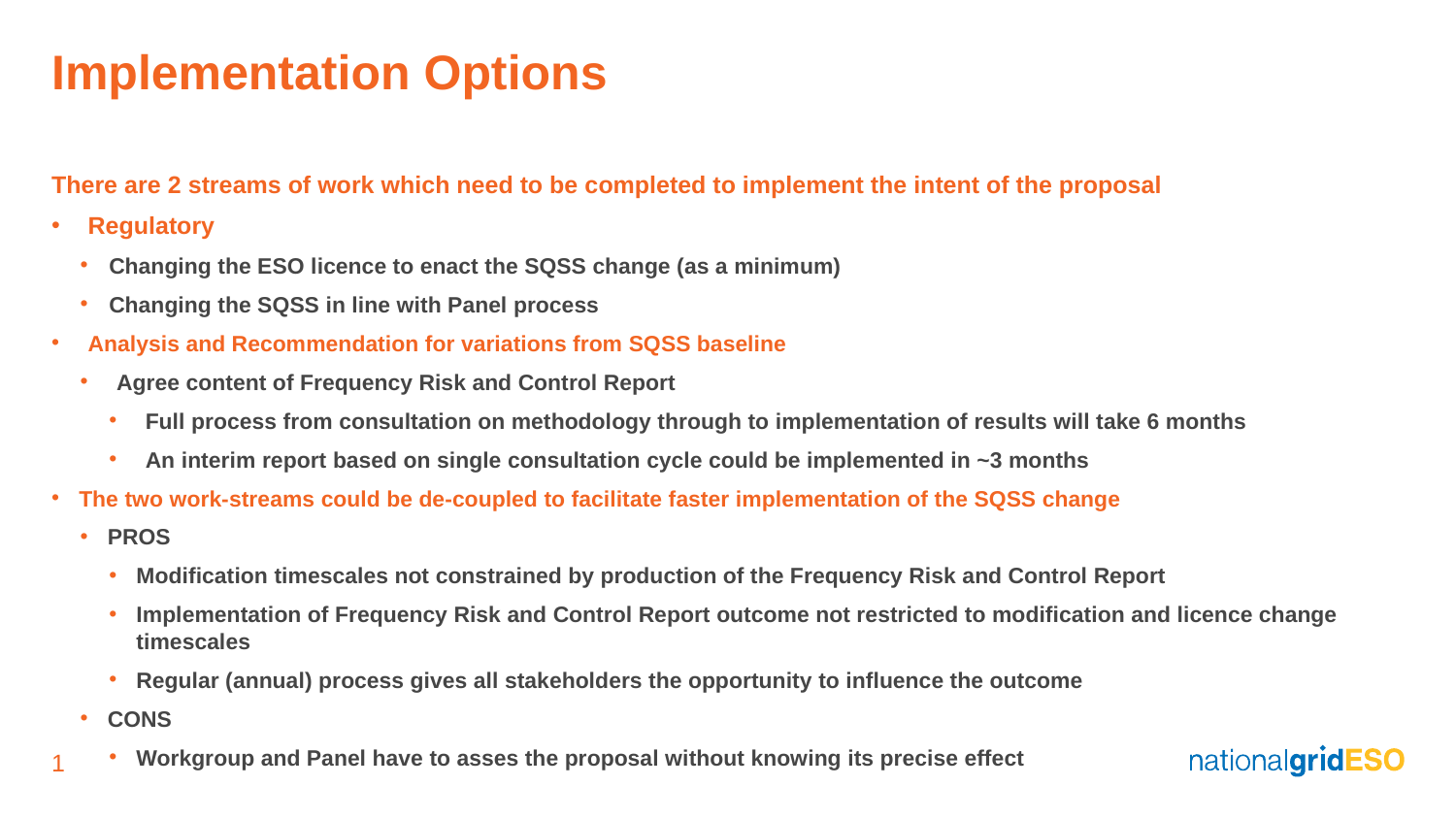

# Implementation Options
There are 2 streams of work which need to be completed to implement the intent of the proposal
Regulatory
Changing the ESO licence to enact the SQSS change (as a minimum)
Changing the SQSS in line with Panel process
Analysis and Recommendation for variations from SQSS baseline
Agree content of Frequency Risk and Control Report
Full process from consultation on methodology through to implementation of results will take 6 months
An interim report based on single consultation cycle could be implemented in ~3 months
The two work-streams could be de-coupled to facilitate faster implementation of the SQSS change
PROS
Modification timescales not constrained by production of the Frequency Risk and Control Report
Implementation of Frequency Risk and Control Report outcome not restricted to modification and licence change timescales
Regular (annual) process gives all stakeholders the opportunity to influence the outcome
CONS
Workgroup and Panel have to asses the proposal without knowing its precise effect